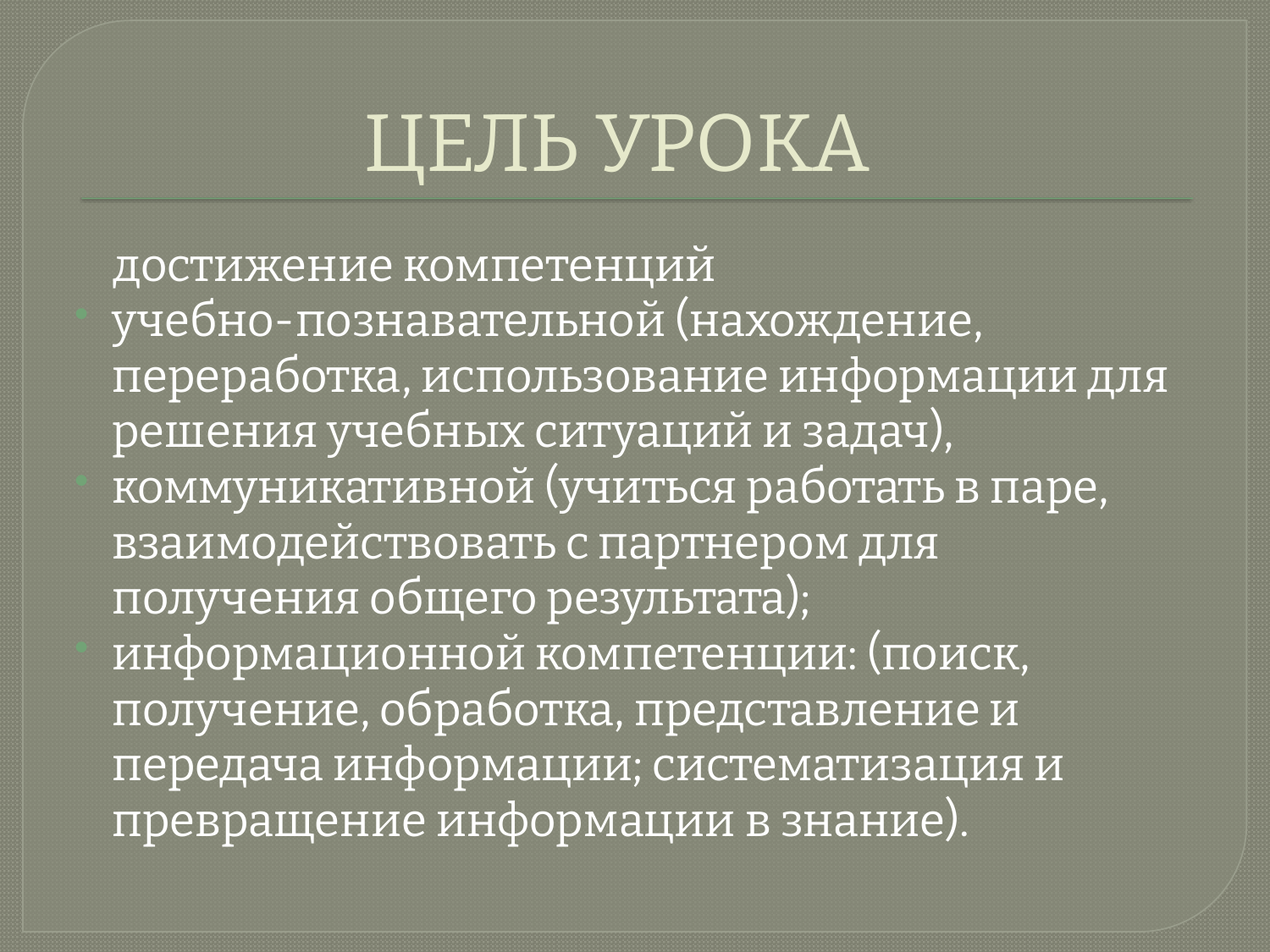

# ЦЕЛЬ УРОКА
    достижение компетенций
учебно-познавательной (нахождение, переработка, использование информации для решения учебных ситуаций и задач),
коммуникативной (учиться работать в паре, взаимодействовать с партнером для получения общего результата);
информационной компетенции: (поиск, получение, обработка, представление и передача информации; систематизация и превращение информации в знание).